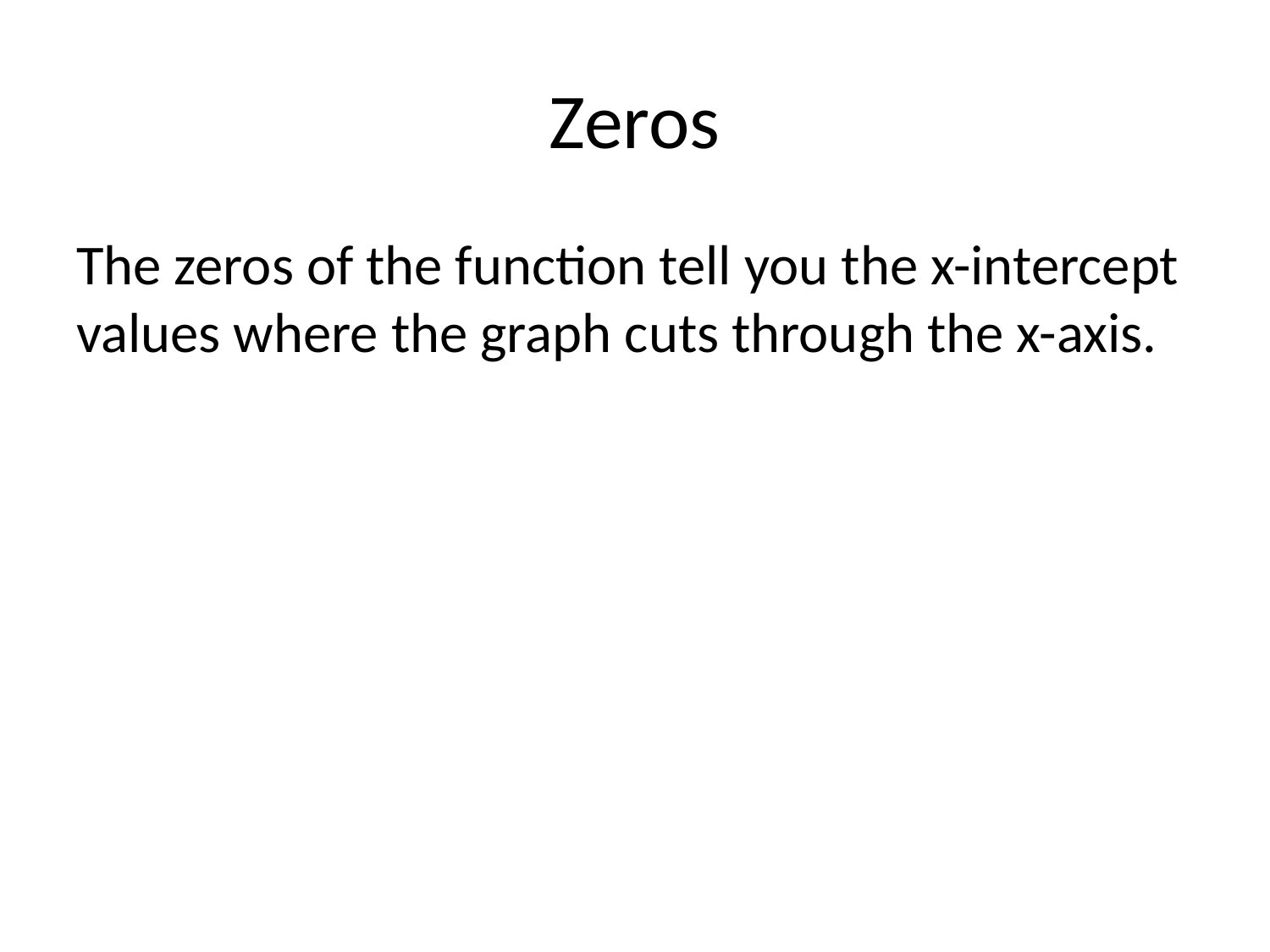

# Zeros
The zeros of the function tell you the x-intercept values where the graph cuts through the x-axis.